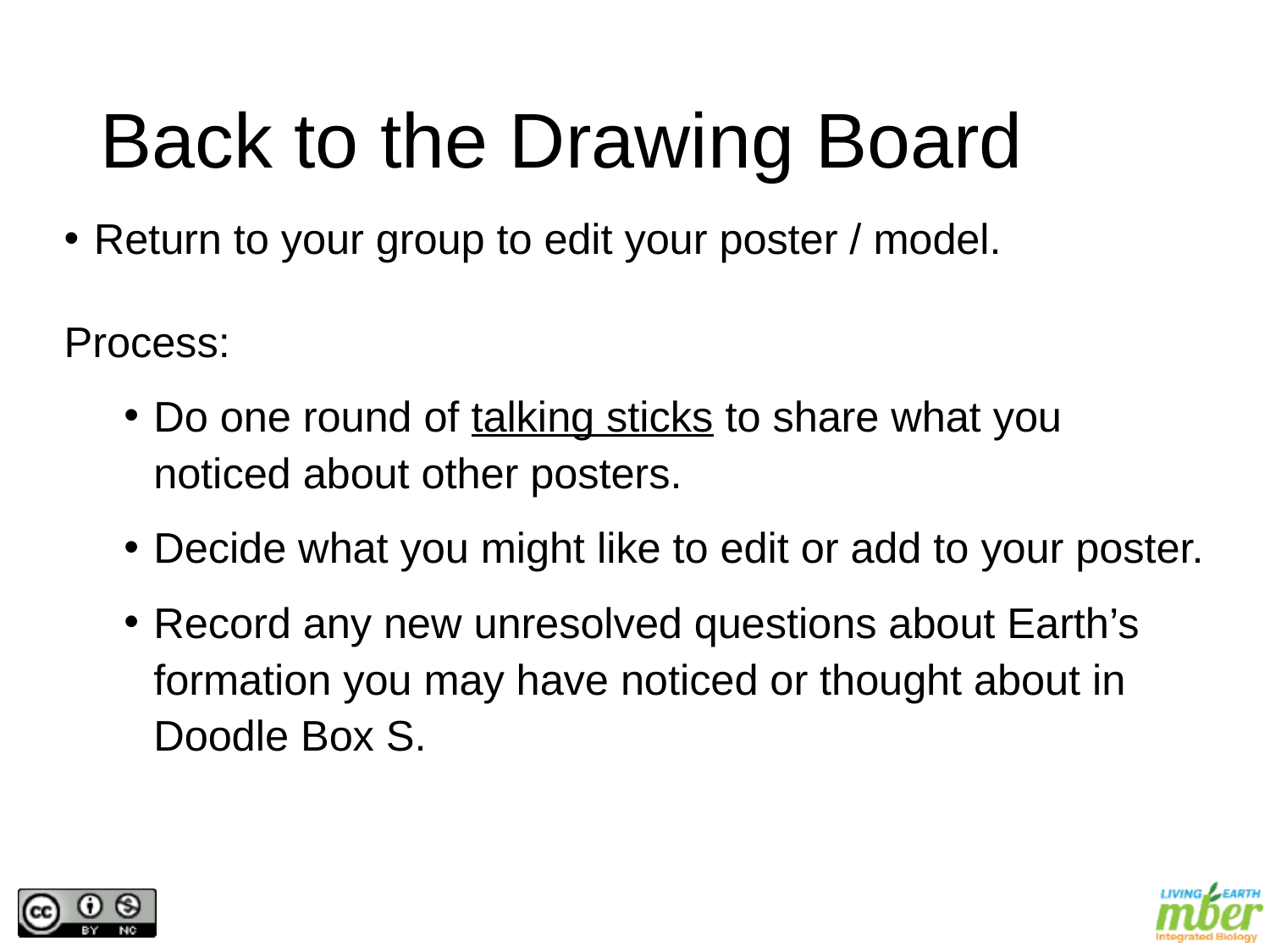

# Back to the Drawing Board
Return to your group to edit your poster / model.

Process:
Do one round of talking sticks to share what you noticed about other posters.
Decide what you might like to edit or add to your poster.
Record any new unresolved questions about Earth’s formation you may have noticed or thought about in Doodle Box S.